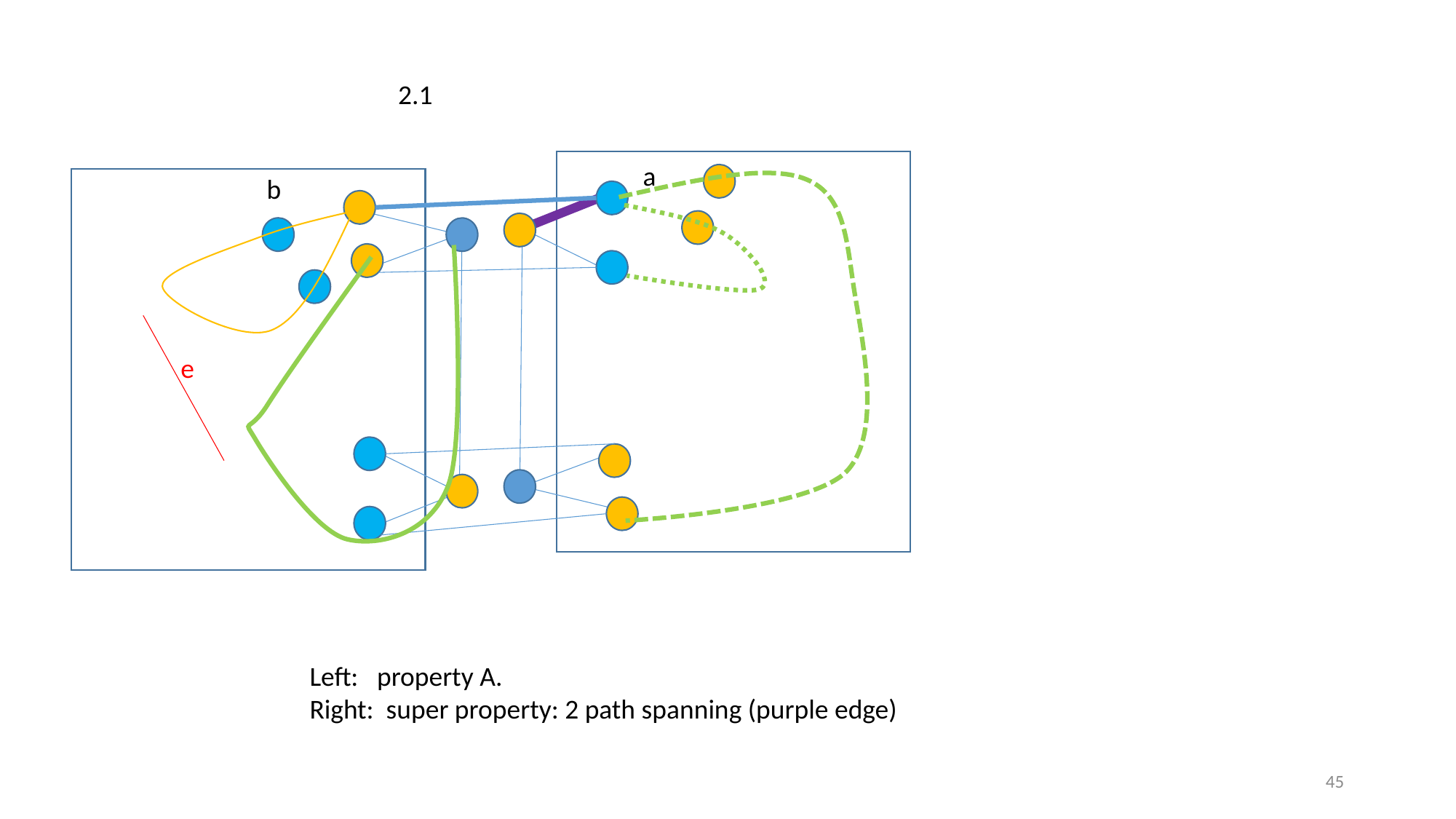

2.1

a

b

e

Left:   property A.
Right:  super property: 2 path spanning (purple edge)
45